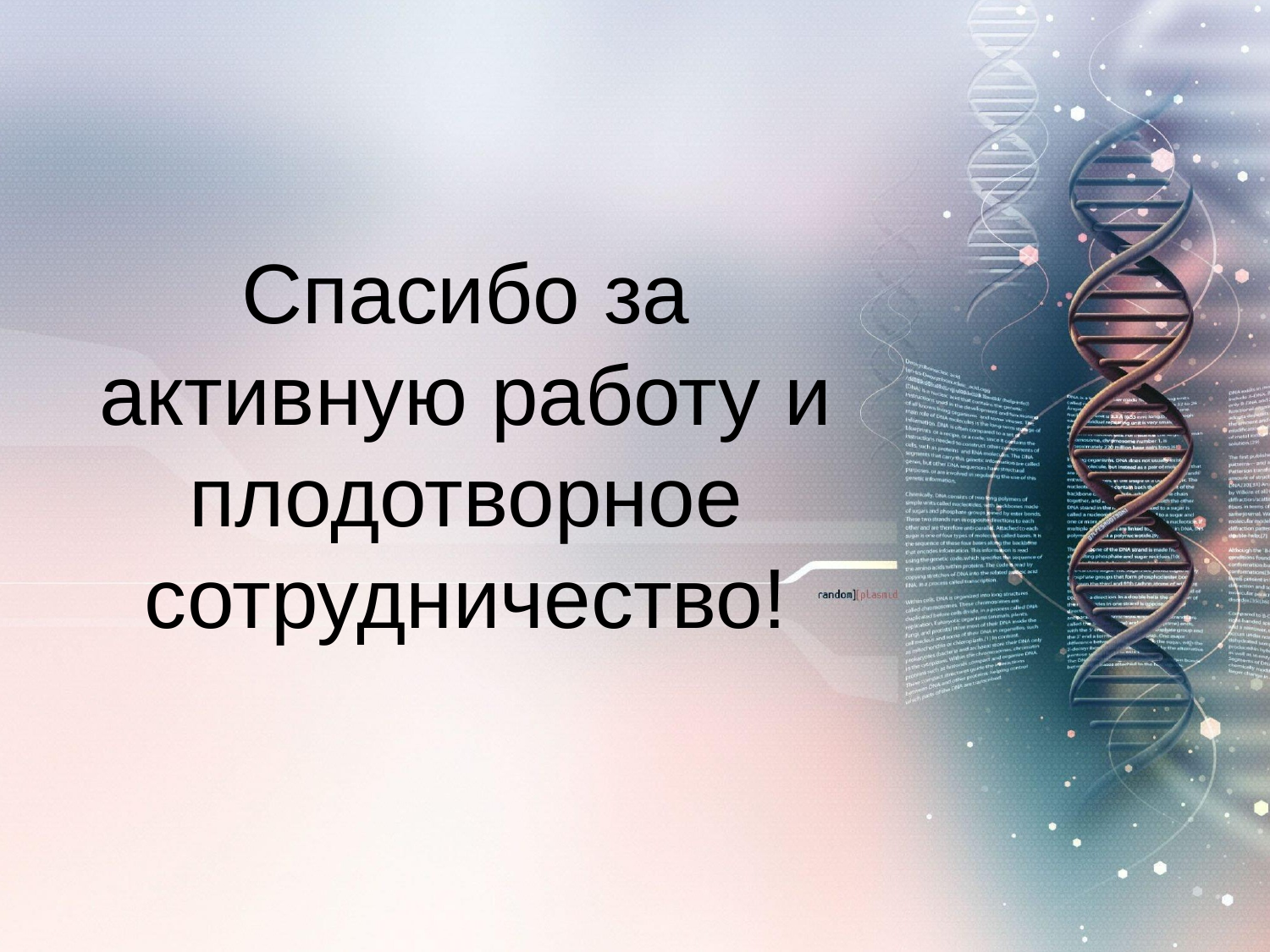

Спасибо за активную работу и плодотворное сотрудничество!